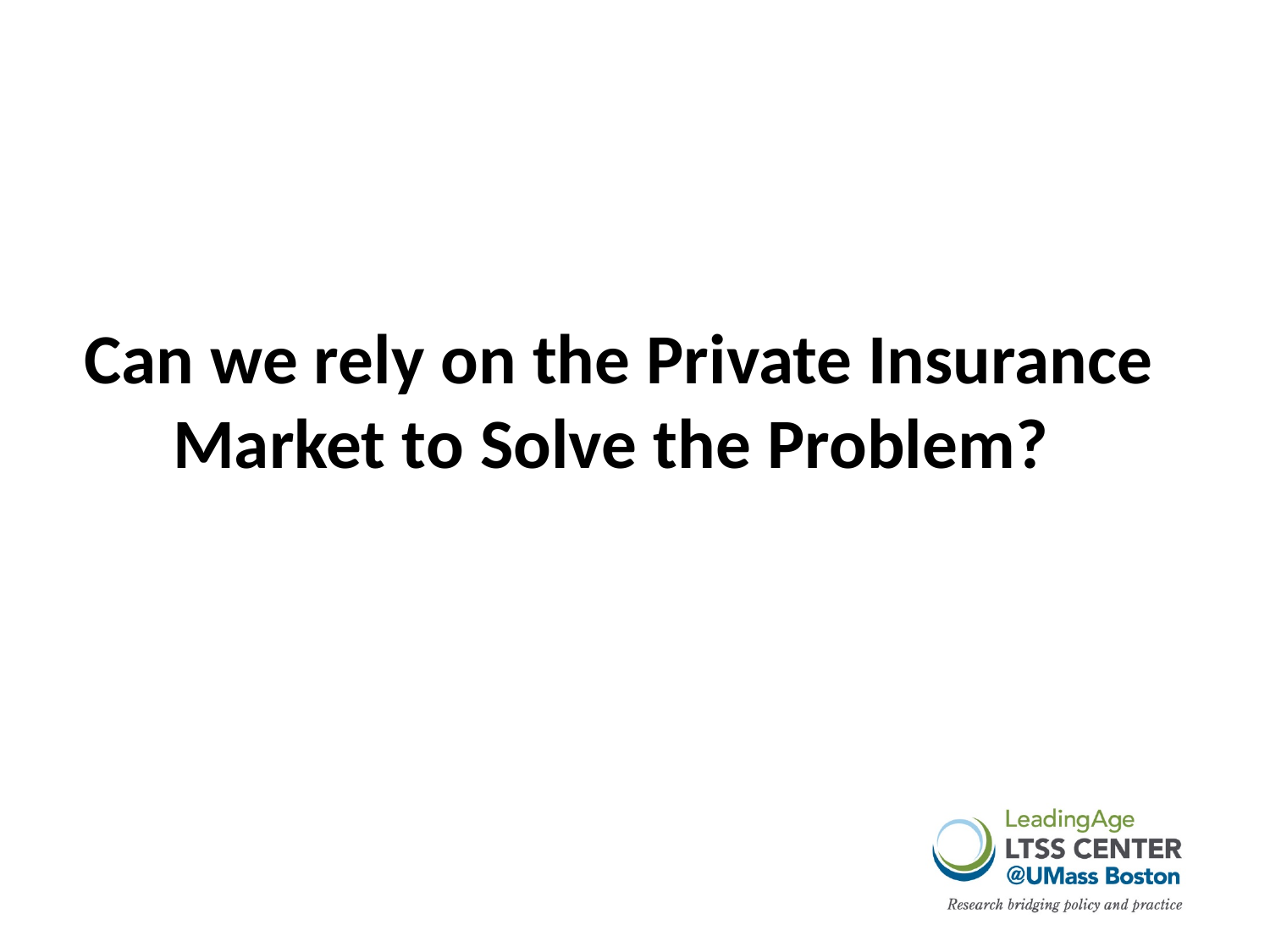

# Can we rely on the Private Insurance Market to Solve the Problem?